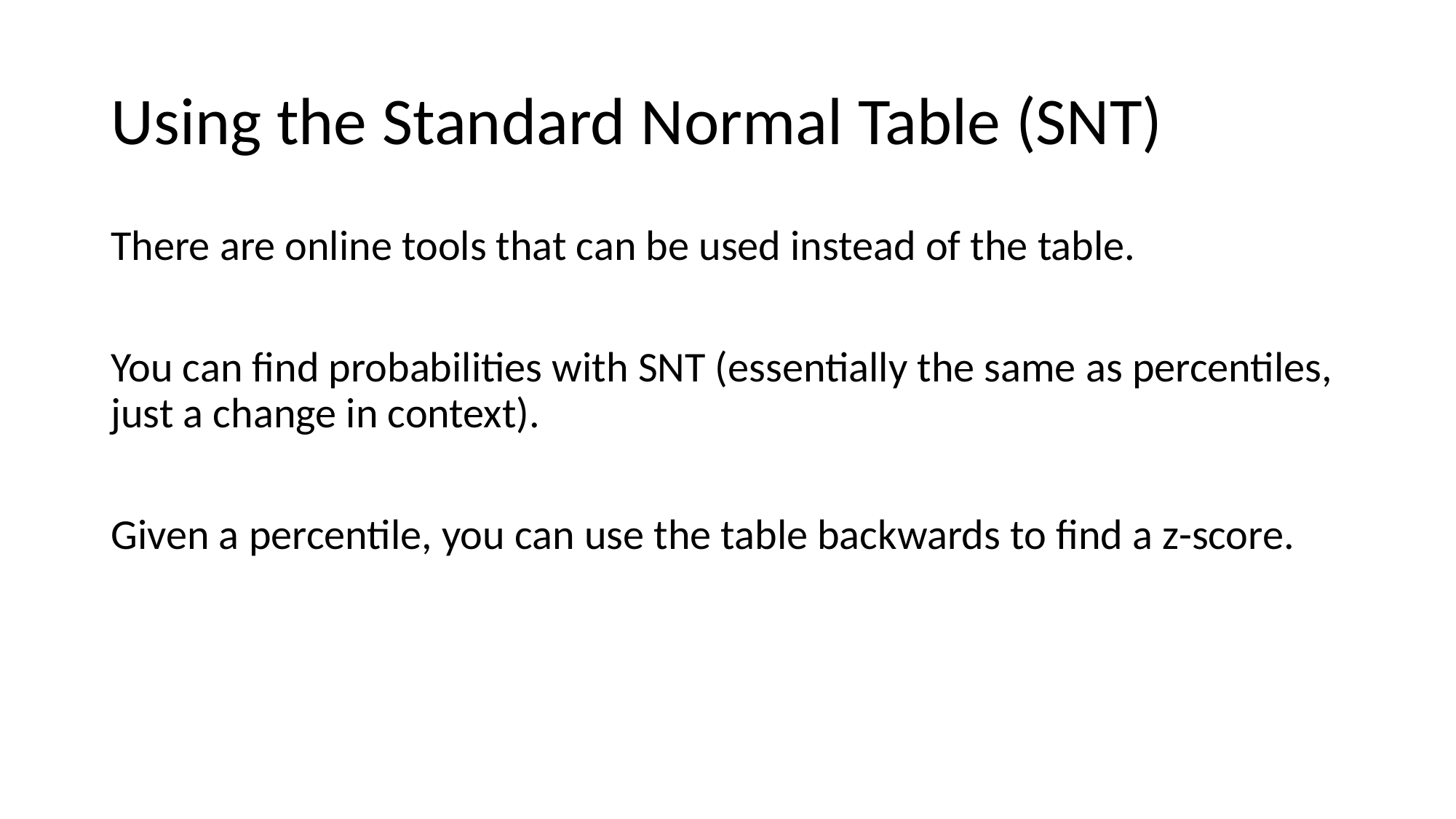

# Using the Standard Normal Table (SNT)
There are online tools that can be used instead of the table.

You can find probabilities with SNT (essentially the same as percentiles, just a change in context).

Given a percentile, you can use the table backwards to find a z-score.